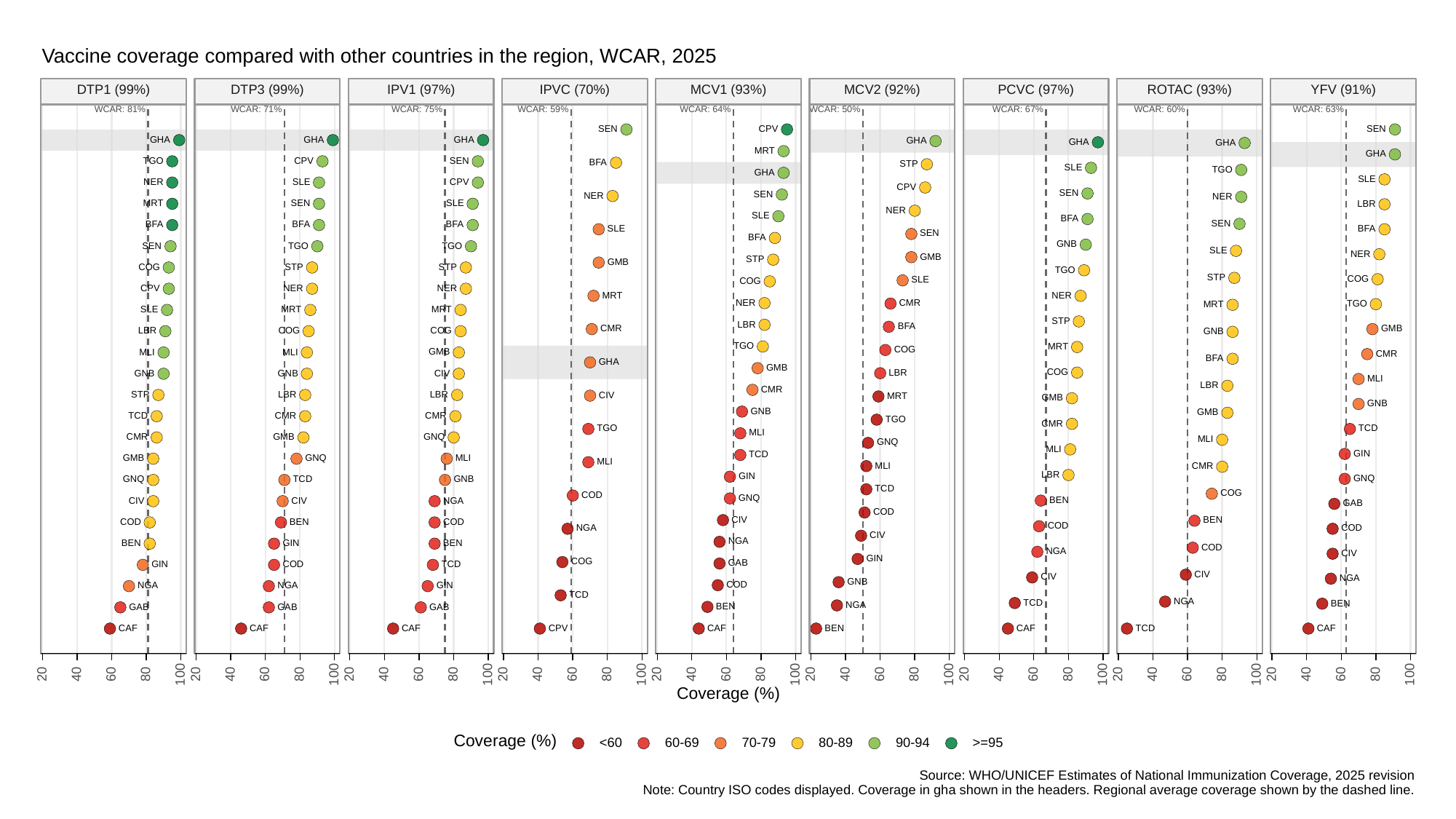

Vaccine coverage compared with other countries in the region, WCAR, 2025

ROTAC (93%)
DTP1 (99%)
DTP3 (99%)
IPV1 (97%)
IPVC (70%)
MCV1 (93%)
MCV2 (92%)
PCVC (97%)
YFV (91%)

WCAR: 81%
WCAR: 71%
WCAR: 75%
WCAR: 59%
WCAR: 64%
WCAR: 50%
WCAR: 67%
WCAR: 60%
WCAR: 63%

SEN
CPV
SEN

GHA
GHA
GHA

GHA
GHA
GHA

MRT

GHA

TGO
CPV
SEN

BFA
STP

SLE
TGO

GHA

SLE

SLE
CPV
NER

CPV

SEN

SEN

NER
NER

SEN
SLE
MRT
LBR

NER

SLE

BFA

SEN
BFA
BFA
BFA

SLE
BFA

SEN

BFA

GNB
TGO
TGO
SEN

SLE

NER

GMB

STP

GMB

COG
STP
STP

TGO

STP

COG
SLE
COG

CPV
NER
NER

MRT
NER

NER
CMR
TGO
MRT

SLE
MRT
MRT

STP

LBR

BFA

CMR
GMB

COG
COG
LBR
GNB

TGO
MRT

COG

GMB
MLI
MLI
CMR

BFA

GHA

GMB

COG
LBR
GNB
GNB
CIV

MLI

LBR

CMR

STP
LBR
LBR
CIV

MRT
GMB

GNB

GNB
GMB

TCD
CMR
CMR

TGO

CMR

TGO
TCD

MLI

GNQ
CMR
GMB

MLI

GNQ

MLI

GIN
TCD

GNQ
GMB
MLI

MLI

MLI
CMR

LBR

GIN

GNQ
GNQ
TCD
GNB

TCD

COG
COD

GNQ

BEN
CIV
CIV
NGA

GAB

COD

CIV

BEN
COD
COD
BEN

COD

COD
NGA

CIV

NGA
GIN
BEN
BEN

COD

NGA
CIV

GIN

COG

GAB
COD
GIN
TCD

CIV

CIV
NGA

GNB

COD
NGA
NGA
GIN

TCD

NGA
TCD

BEN

NGA
BEN
GAB
GAB
GAB

CAF
CAF
CAF
CPV
CAF
CAF
TCD
CAF
BEN

20
40
60
80
100
20
40
60
80
100
20
40
60
80
100
20
40
60
80
100
20
40
60
80
100
20
40
60
80
100
20
40
60
80
100
20
40
60
80
100
20
40
60
80
100
Coverage (%)
Coverage (%)

<60
60-69
70-79
80-89
90-94
>=95
Source: WHO/UNICEF Estimates of National Immunization Coverage, 2025 revision
Note: Country ISO codes displayed. Coverage in gha shown in the headers. Regional average coverage shown by the dashed line.